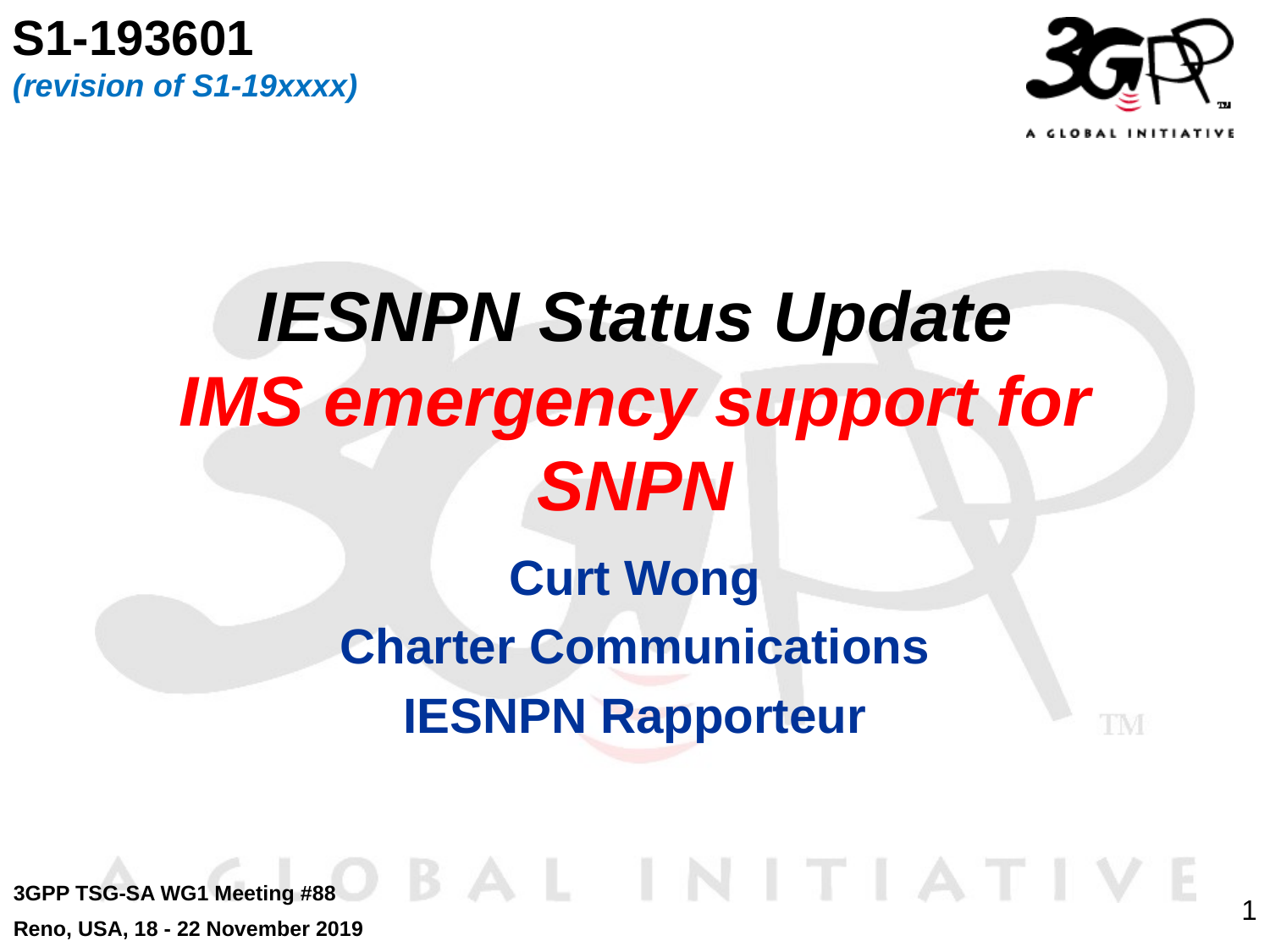

S1-193601
(revision of S1-19xxxx)
# IESNPN Status Update IMS emergency support for SNPN
Curt Wong
Charter Communications
IESNPN Rapporteur
3GPP TSG-SA WG1 Meeting #88
Reno, USA, 18 - 22 November 2019
1